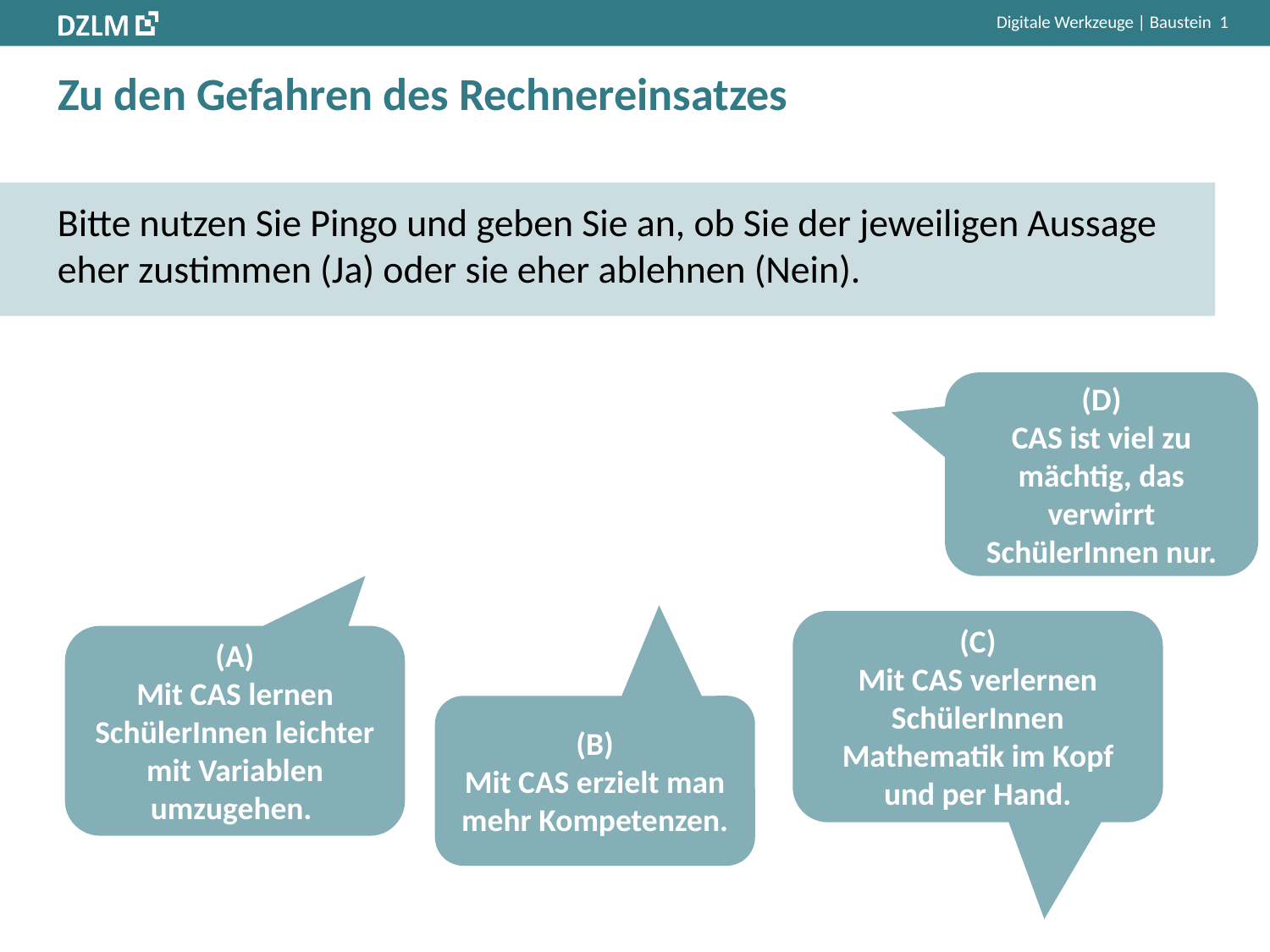

# Zu den Gefahren des Rechnereinsatzes

Bitte nutzen Sie Pingo und geben Sie an, ob Sie der jeweiligen Aussage eher zustimmen (Ja) oder sie eher ablehnen (Nein).
(D)
CAS ist viel zu mächtig, das verwirrt SchülerInnen nur.
(C)
Mit CAS verlernen SchülerInnen Mathematik im Kopf und per Hand.
(A)
Mit CAS lernen SchülerInnen leichter mit Variablen umzugehen.
(B)
Mit CAS erzielt man mehr Kompetenzen.